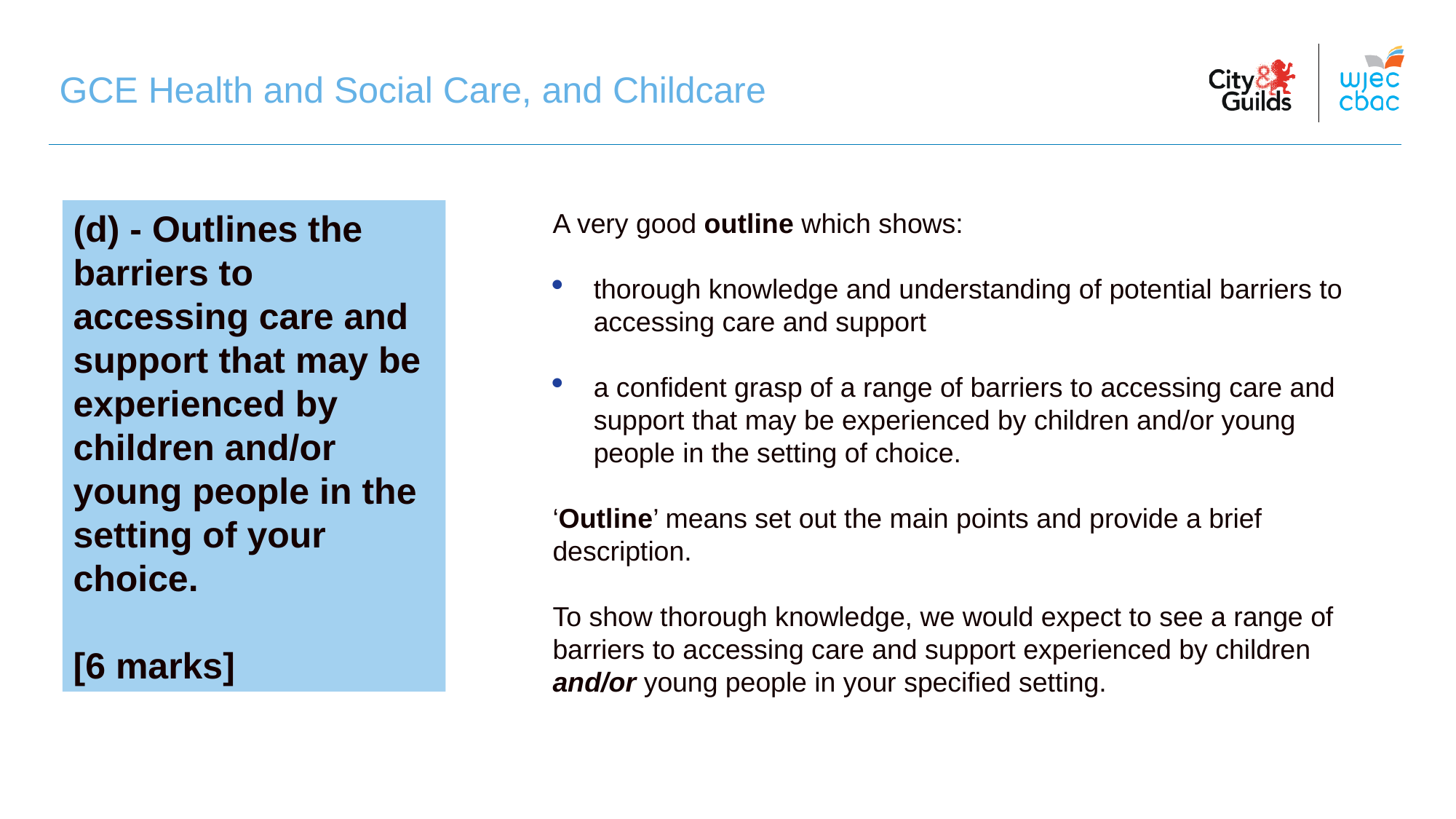

# GCE Health and Social Care, and Childcare
(d) - Outlines the barriers to accessing care and support that may be experienced by children and/or young people in the setting of your choice.

[6 marks]
A very good outline which shows:

thorough knowledge and understanding of potential barriers to accessing care and support

a confident grasp of a range of barriers to accessing care and support that may be experienced by children and/or young people in the setting of choice.

‘Outline’ means set out the main points and provide a brief description.

To show thorough knowledge, we would expect to see a range of barriers to accessing care and support experienced by children and/or young people in your specified setting.